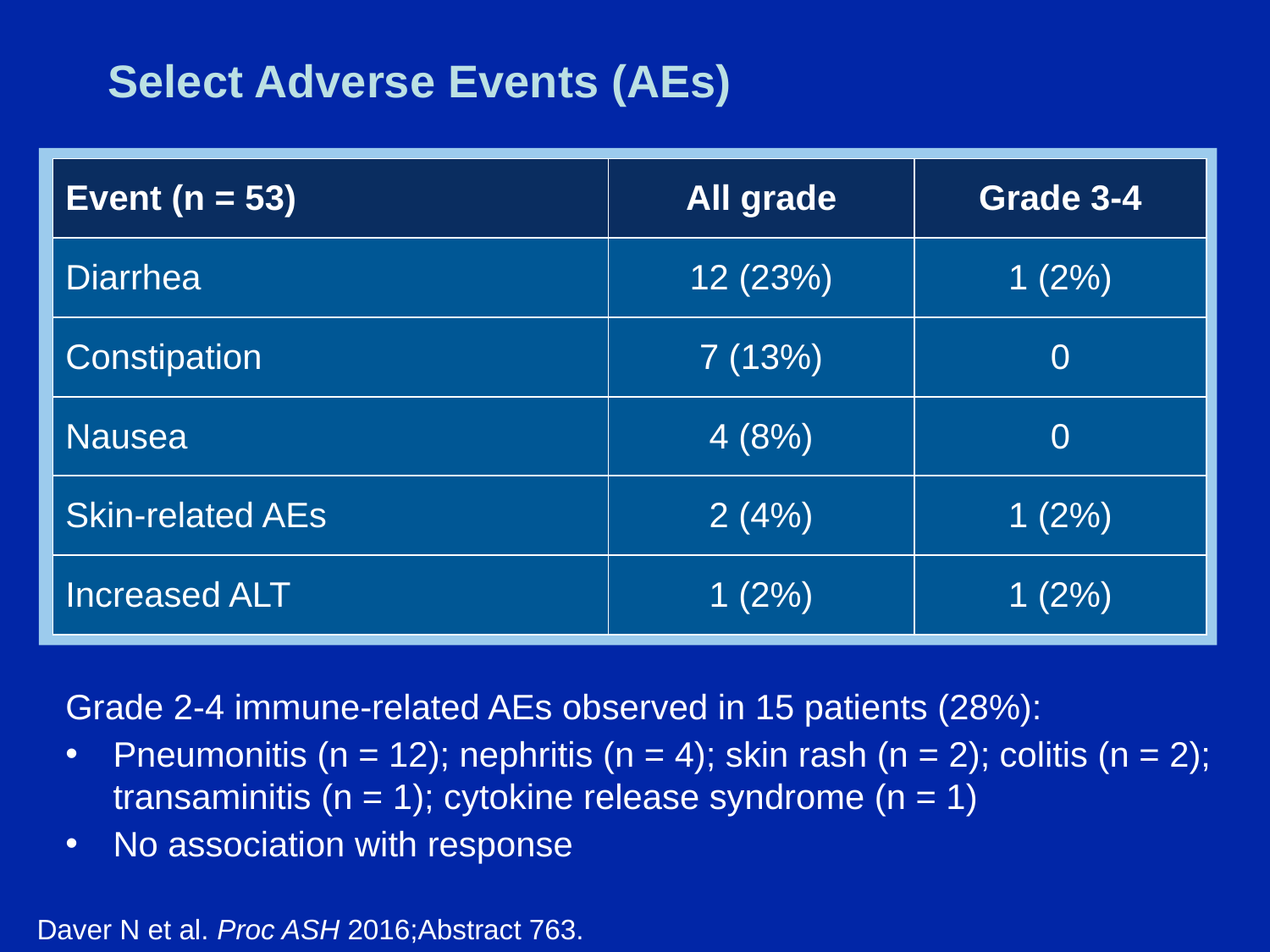

# Select Adverse Events (AEs)

| Event (n = 53) | All grade | Grade 3-4 |
| --- | --- | --- |
| Diarrhea | 12 (23%) | 1 (2%) |
| Constipation | 7 (13%) | 0 |
| Nausea | 4 (8%) | 0 |
| Skin-related AEs | 2 (4%) | 1 (2%) |
| Increased ALT | 1 (2%) | 1 (2%) |
Grade 2-4 immune-related AEs observed in 15 patients (28%):
Pneumonitis (n = 12); nephritis (n = 4); skin rash (n = 2); colitis (n = 2); transaminitis (n = 1); cytokine release syndrome (n = 1)
No association with response
Daver N et al. Proc ASH 2016;Abstract 763.